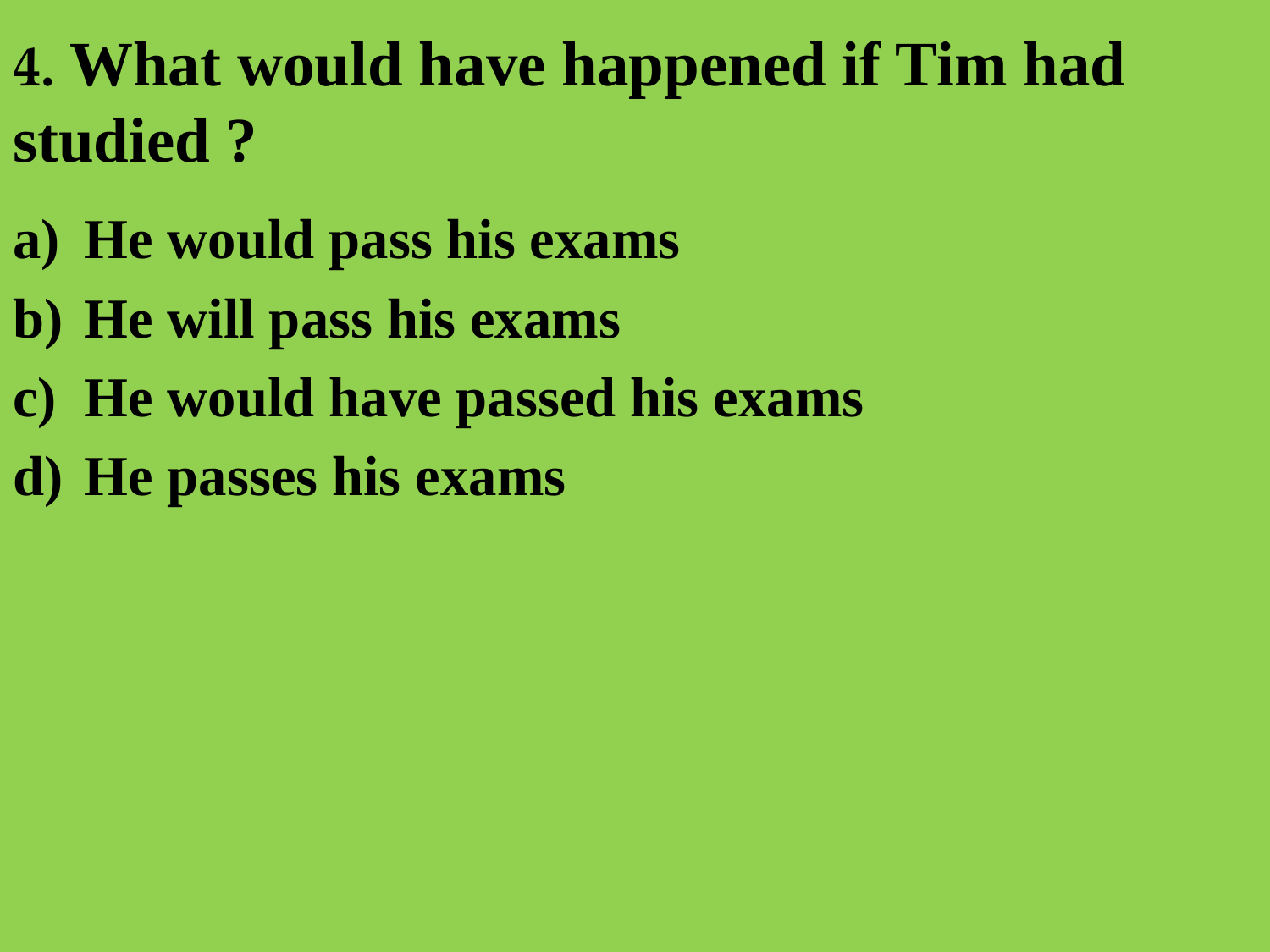

# 4. What would have happened if Tim had studied ?
He would pass his exams
He will pass his exams
He would have passed his exams
He passes his exams